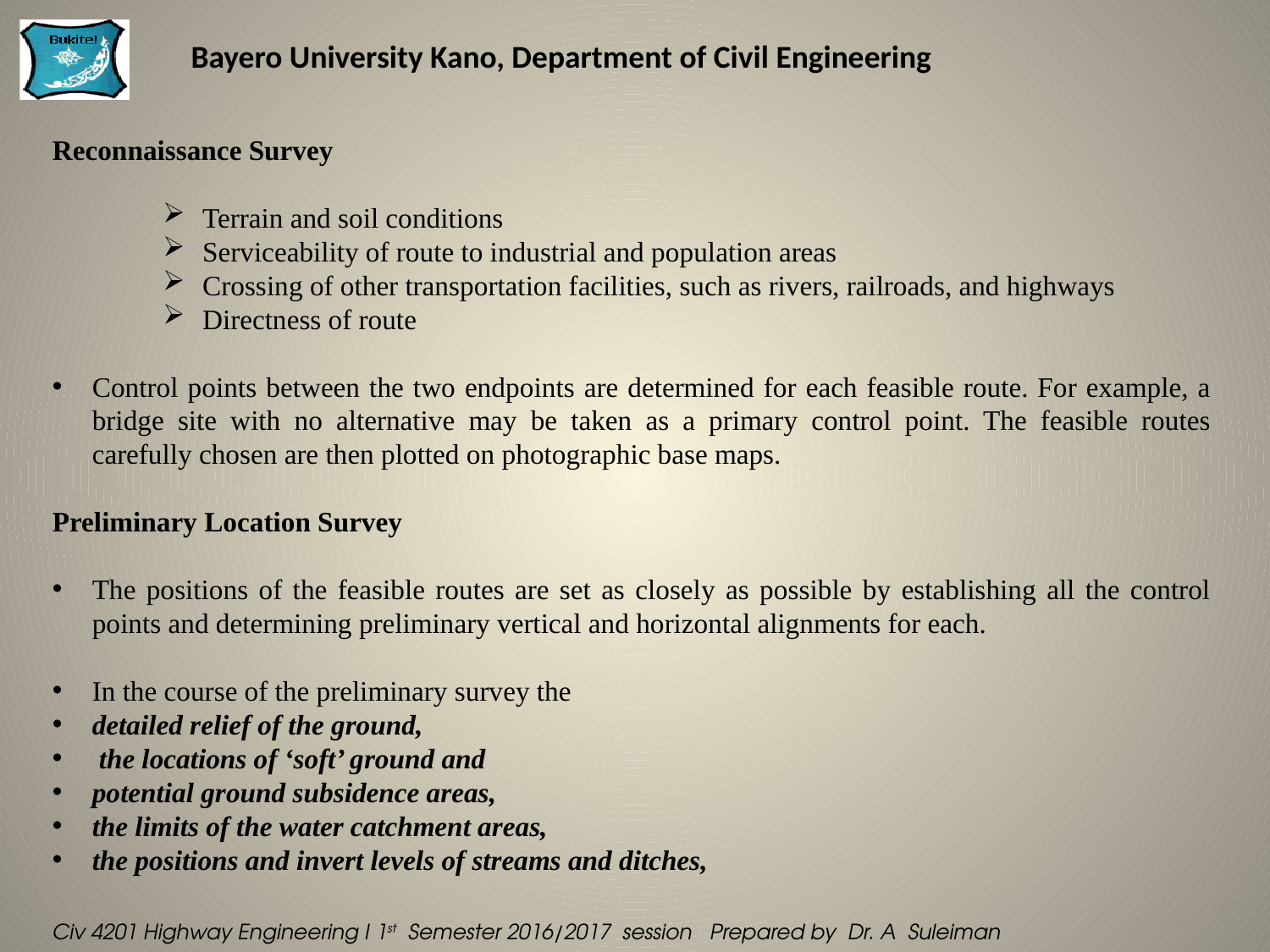

Reconnaissance Survey

Terrain and soil conditions
Serviceability of route to industrial and population areas
Crossing of other transportation facilities, such as rivers, railroads, and highways
Directness of route

Control points between the two endpoints are determined for each feasible route. For example, a bridge site with no alternative may be taken as a primary control point. The feasible routes carefully chosen are then plotted on photographic base maps.

Preliminary Location Survey

The positions of the feasible routes are set as closely as possible by establishing all the control points and determining preliminary vertical and horizontal alignments for each.

In the course of the preliminary survey the
detailed relief of the ground,
 the locations of ‘soft’ ground and
potential ground subsidence areas,
the limits of the water catchment areas,
the positions and invert levels of streams and ditches,